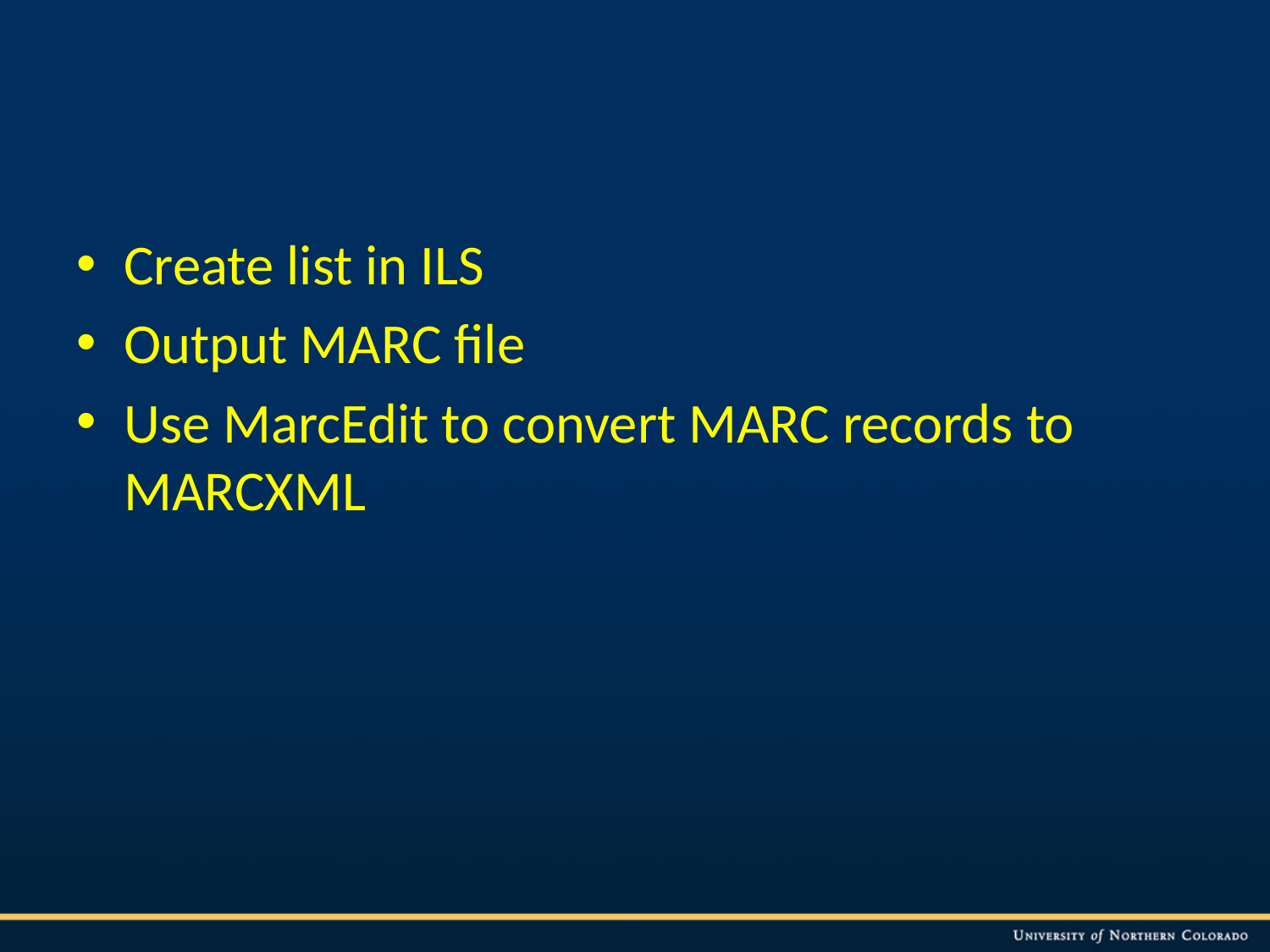

#
Create list in ILS
Output MARC file
Use MarcEdit to convert MARC records to MARCXML